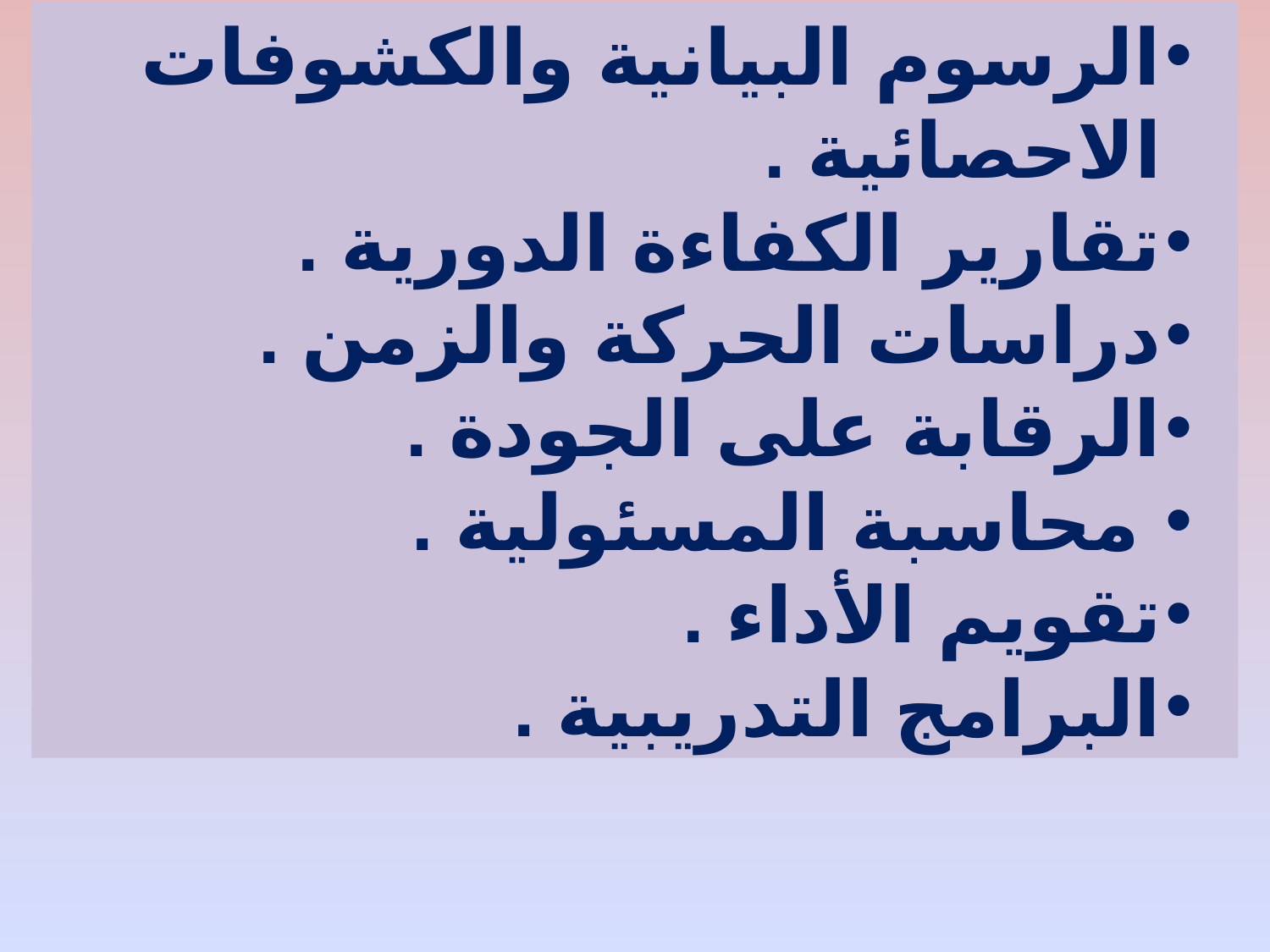

الرسوم البيانية والكشوفات الاحصائية .
تقارير الكفاءة الدورية .
دراسات الحركة والزمن .
الرقابة على الجودة .
 محاسبة المسئولية .
تقويم الأداء .
البرامج التدريبية .